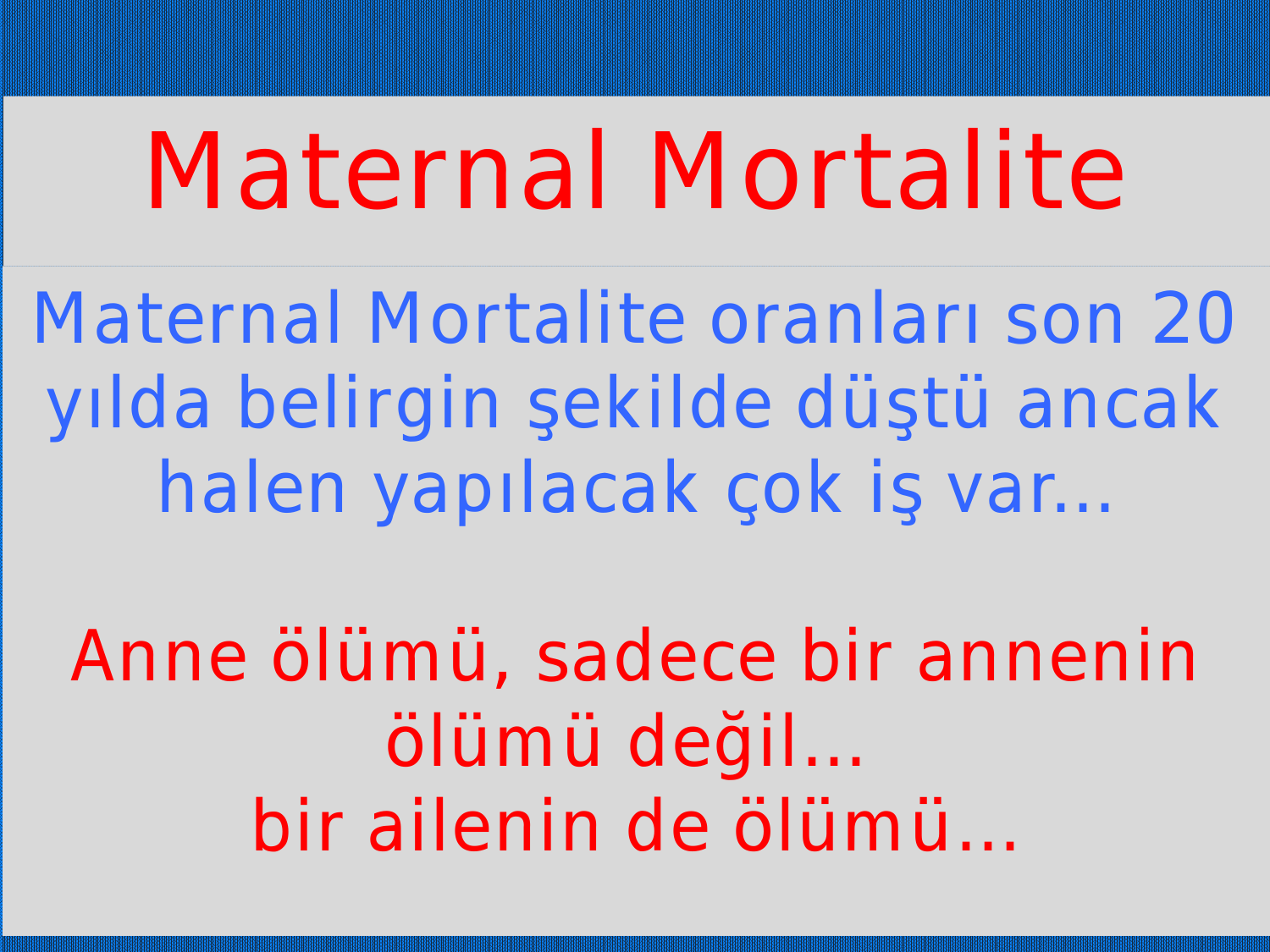

Maternal Mortalite
Maternal Mortalite oranları son 20 yılda belirgin şekilde düştü ancak halen yapılacak çok iş var...

Anne ölümü, sadece bir annenin ölümü değil...
bir ailenin de ölümü...